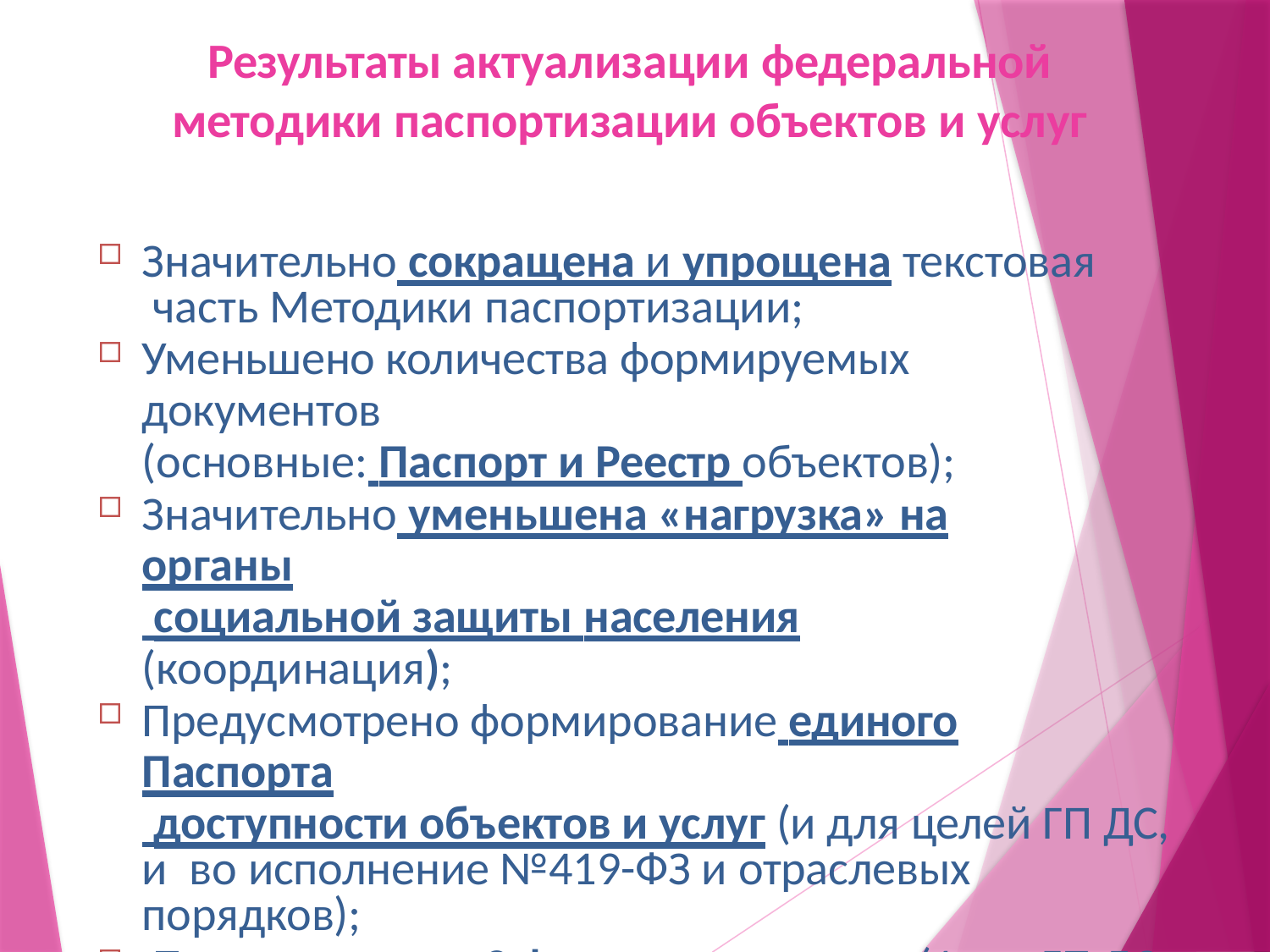

# Результаты актуализации федеральной
методики паспортизации объектов и услуг
Значительно сокращена и упрощена текстовая  часть Методики паспортизации;
Уменьшено количества формируемых документов
(основные: Паспорт и Реестр объектов);
Значительно уменьшена «нагрузка» на органы
 социальной защиты населения (координация);
Предусмотрено формирование единого Паспорта
 доступности объектов и услуг (и для целей ГП ДС, и  во исполнение №419-ФЗ и отраслевых порядков);
Предполагается 2 формы отчетности (1- по ГП ДС,
1 - по мониторингу «дорожных карт»);